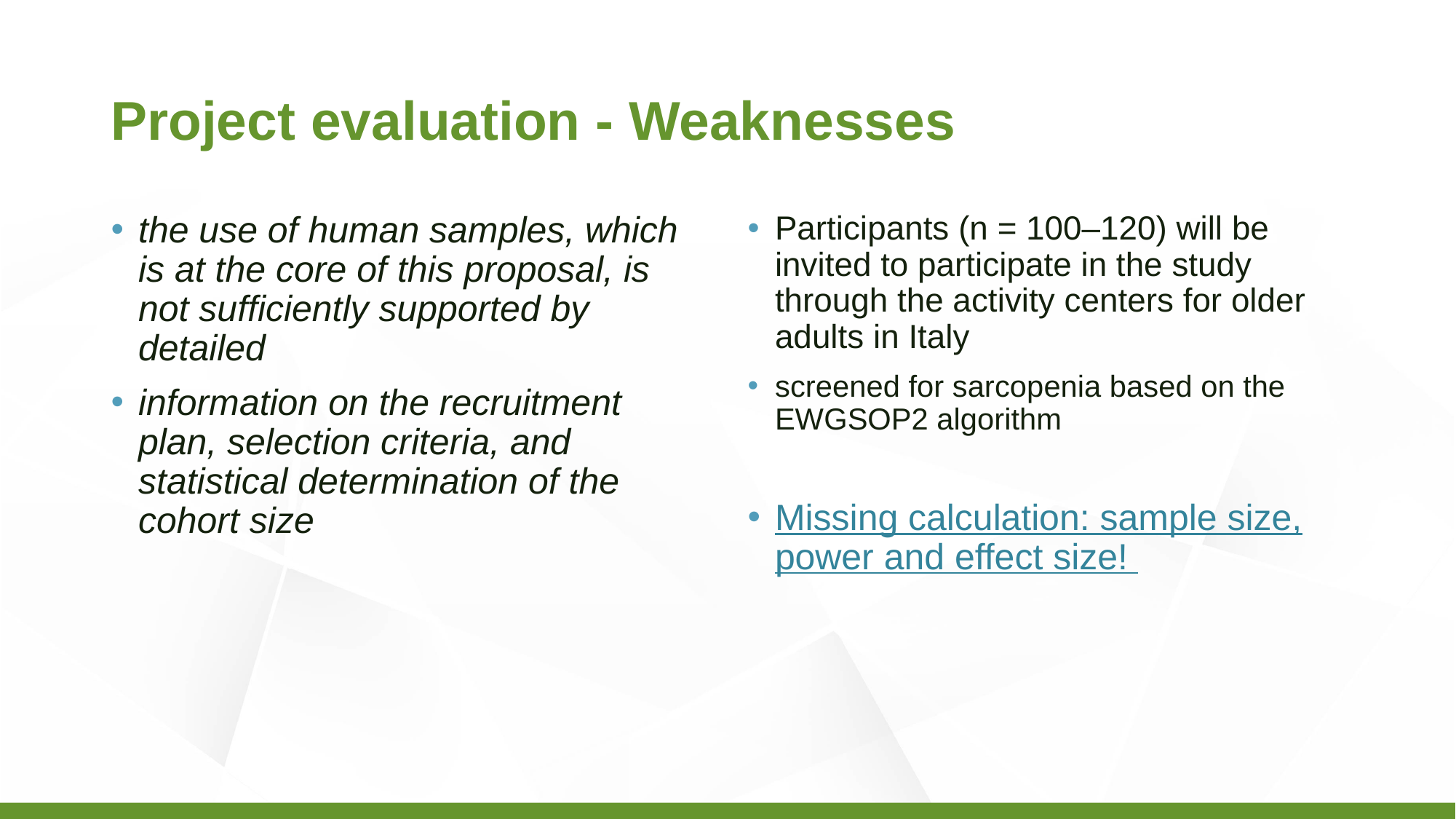

# Project evaluation - Weaknesses

the use of human samples, which is at the core of this proposal, is not sufficiently supported by detailed
information on the recruitment plan, selection criteria, and statistical determination of the cohort size
Participants (n = 100–120) will be invited to participate in the study through the activity centers for older adults in Italy
screened for sarcopenia based on the EWGSOP2 algorithm

Missing calculation: sample size, power and effect size!